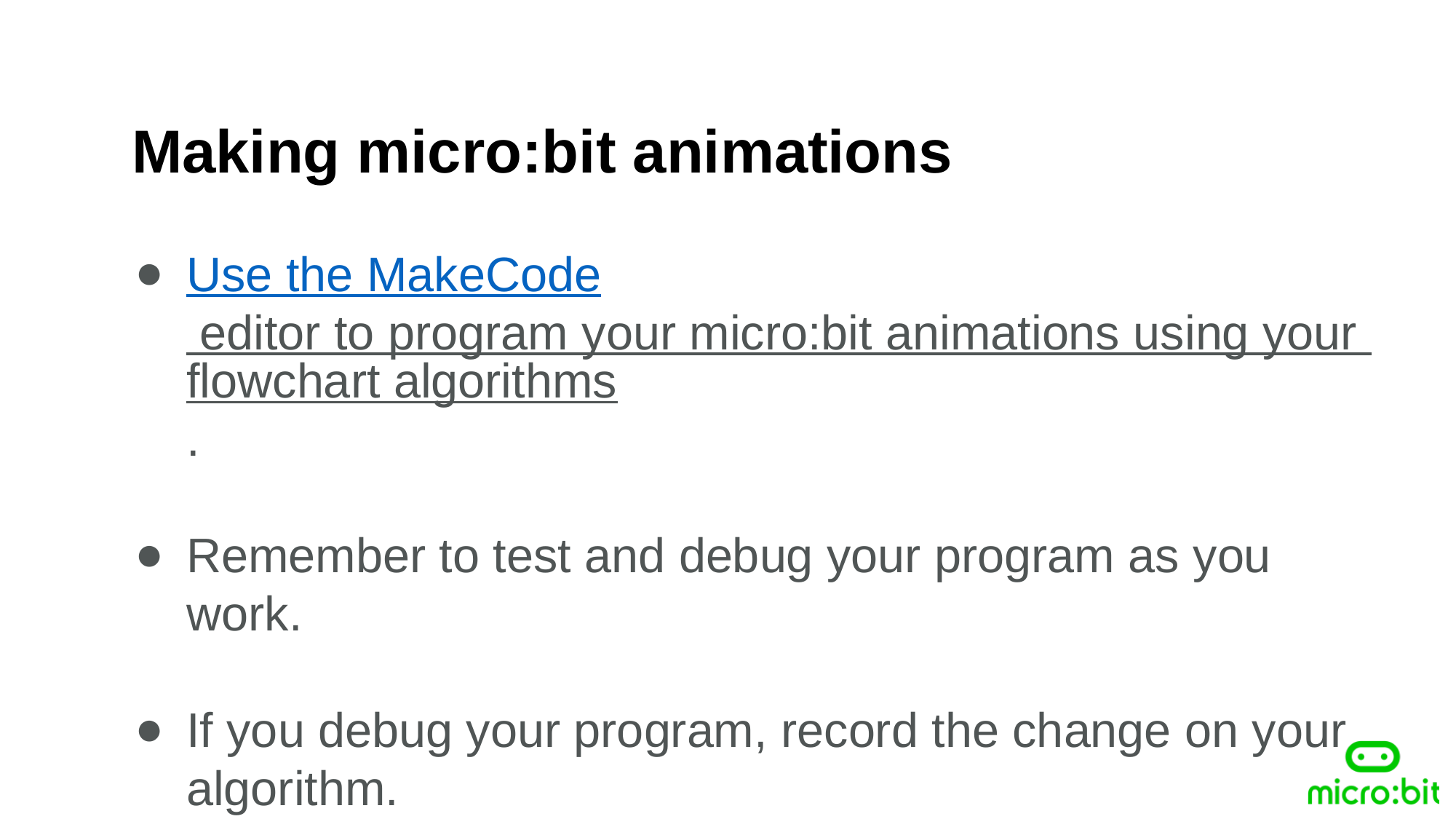

Making micro:bit animations

Use the MakeCode editor to program your micro:bit animations using your flowchart algorithms.

Remember to test and debug your program as you work.

If you debug your program, record the change on your algorithm.